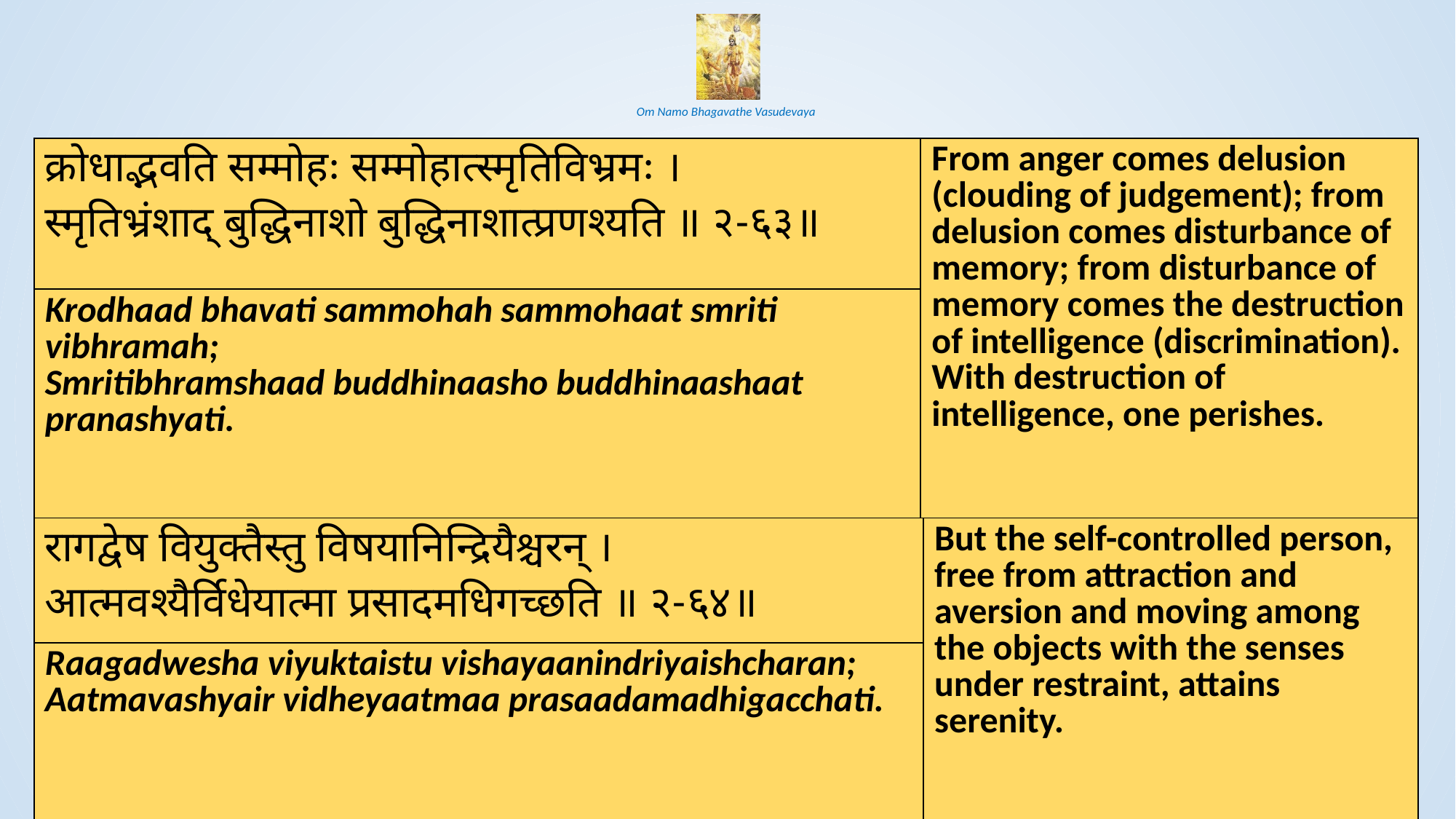

# Om Namo Bhagavathe Vasudevaya
| क्रोधाद्भवति सम्मोहः सम्मोहात्स्मृतिविभ्रमः । स्मृतिभ्रंशाद् बुद्धिनाशो बुद्धिनाशात्प्रणश्यति ॥ २-६३॥ | From anger comes delusion (clouding of judgement); from delusion comes disturbance of memory; from disturbance of memory comes the destruction of intelligence (discrimination). With destruction of intelligence, one perishes. |
| --- | --- |
| Krodhaad bhavati sammohah sammohaat smriti vibhramah; Smritibhramshaad buddhinaasho buddhinaashaat pranashyati. |  |
| रागद्वेष वियुक्तैस्तु विषयानिन्द्रियैश्चरन् । आत्मवश्यैर्विधेयात्मा प्रसादमधिगच्छति ॥ २-६४॥ | But the self-controlled person, free from attraction and aversion and moving among the objects with the senses under restraint, attains serenity. |
| --- | --- |
| Raagadwesha viyuktaistu vishayaanindriyaishcharan; Aatmavashyair vidheyaatmaa prasaadamadhigacchati. |  |